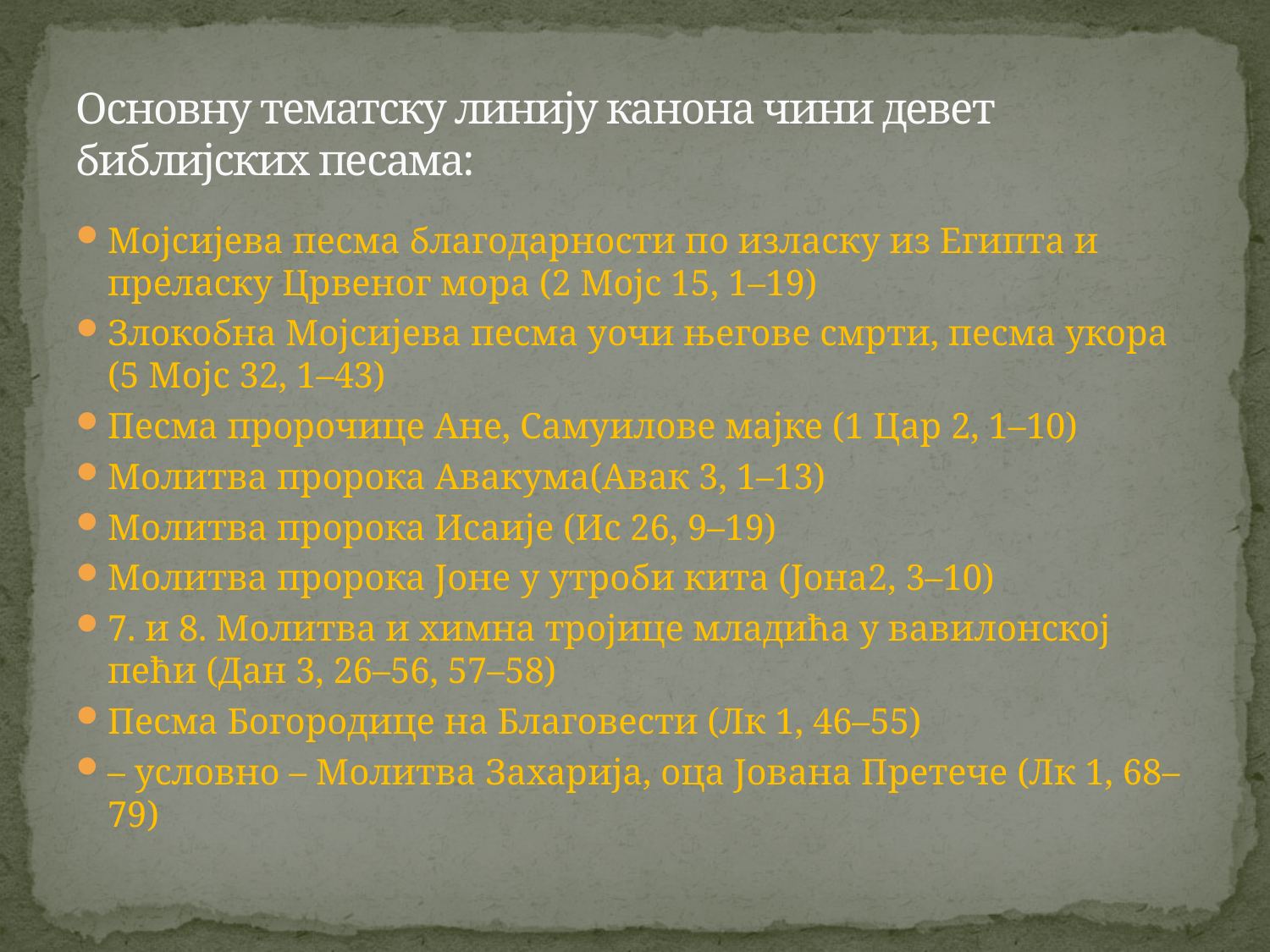

# Основну тематску линију канона чини девет библијских песама:
Мојсијева песма благодарности по изласку из Египта и преласку Црвеног мора (2 Мојс 15, 1–19)
Злокобна Мојсијева песма уочи његове смрти, песма укора (5 Мојс 32, 1–43)
Песма пророчице Ане, Самуилове мајке (1 Цар 2, 1–10)
Молитва пророка Авакума(Авак 3, 1–13)
Молитва пророка Исаије (Ис 26, 9–19)
Молитва пророка Јоне у утроби кита (Јона2, 3–10)
7. и 8. Молитва и химна тројице младића у вавилонској пећи (Дан 3, 26–56, 57–58)
Песма Богородице на Благовести (Лк 1, 46–55)
– условно – Молитва Захарија, оца Јована Претече (Лк 1, 68–79)